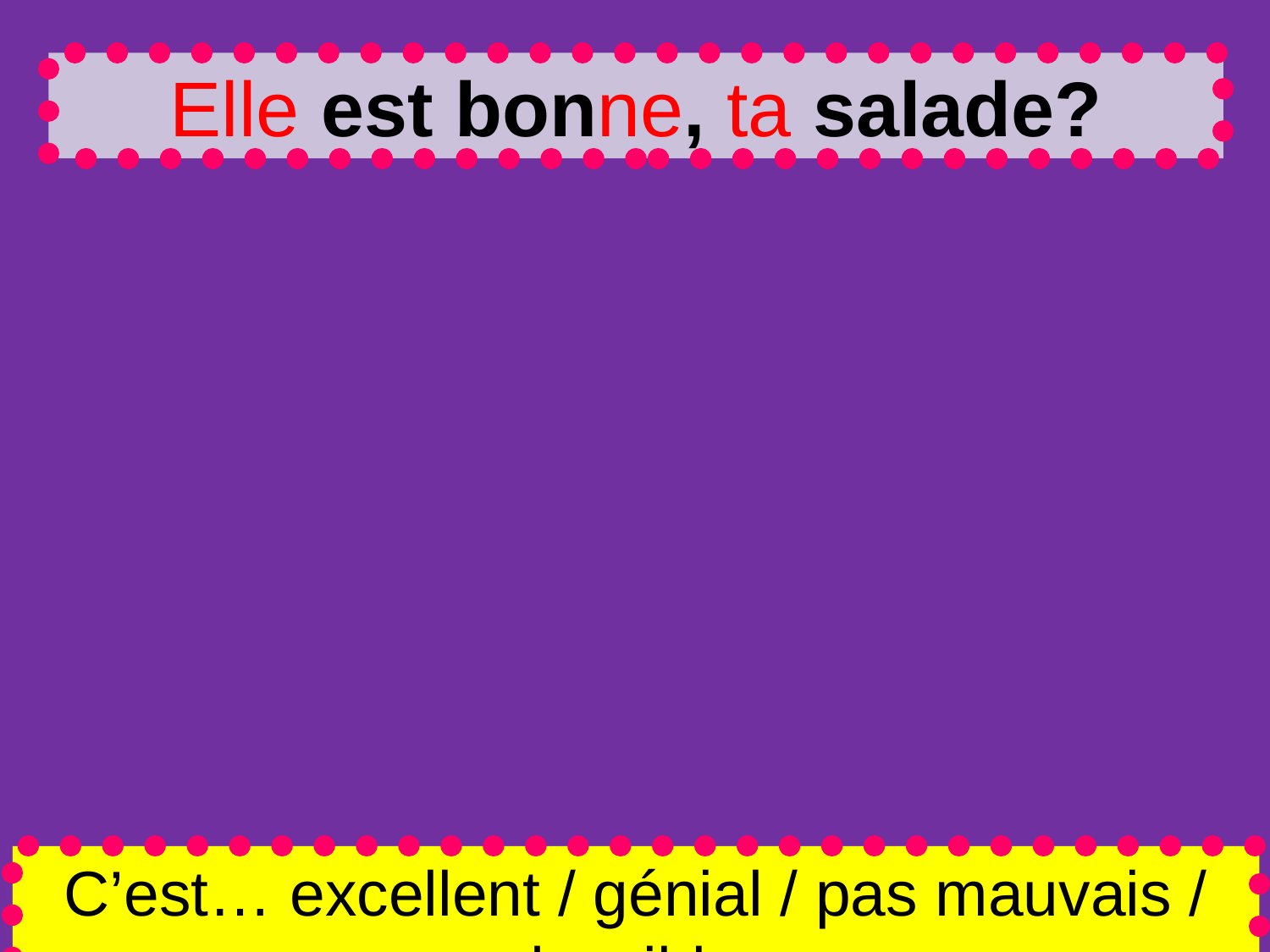

Elle est bonne, ta salade?
C’est… excellent / génial / pas mauvais / horrible